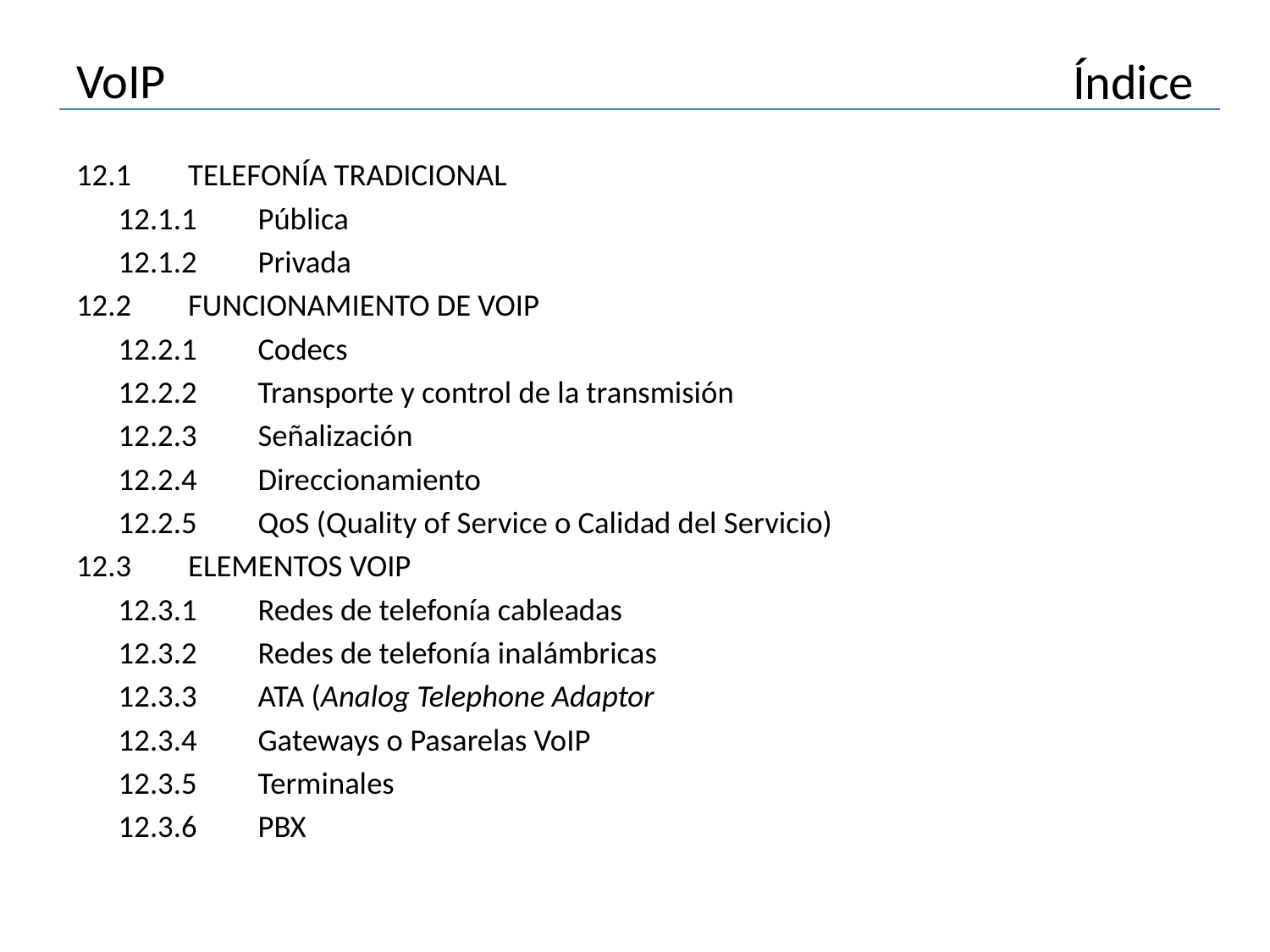

# VoIP
Índice
12.1	TELEFONÍA TRADICIONAL
	12.1.1	Pública
	12.1.2	Privada
12.2	FUNCIONAMIENTO DE VOIP
	12.2.1	Codecs
	12.2.2	Transporte y control de la transmisión
	12.2.3	Señalización
	12.2.4	Direccionamiento
	12.2.5	QoS (Quality of Service o Calidad del Servicio)
12.3	ELEMENTOS VOIP
	12.3.1	Redes de telefonía cableadas
	12.3.2	Redes de telefonía inalámbricas
	12.3.3	ATA (Analog Telephone Adaptor
	12.3.4	Gateways o Pasarelas VoIP
	12.3.5	Terminales
	12.3.6	PBX